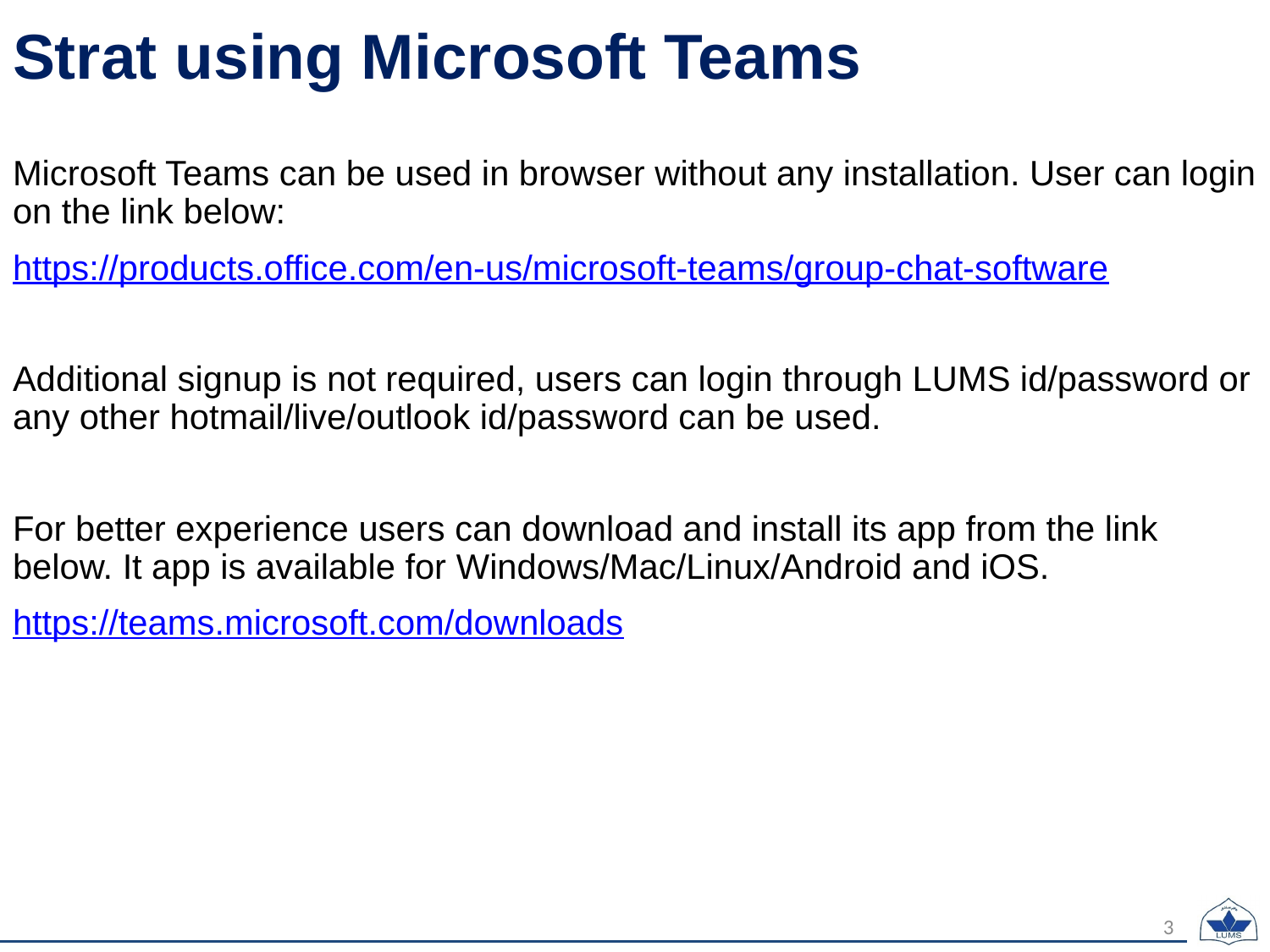

# Strat using Microsoft Teams
Microsoft Teams can be used in browser without any installation. User can login on the link below:
https://products.office.com/en-us/microsoft-teams/group-chat-software

Additional signup is not required, users can login through LUMS id/password or any other hotmail/live/outlook id/password can be used.

For better experience users can download and install its app from the link below. It app is available for Windows/Mac/Linux/Android and iOS.
https://teams.microsoft.com/downloads

3